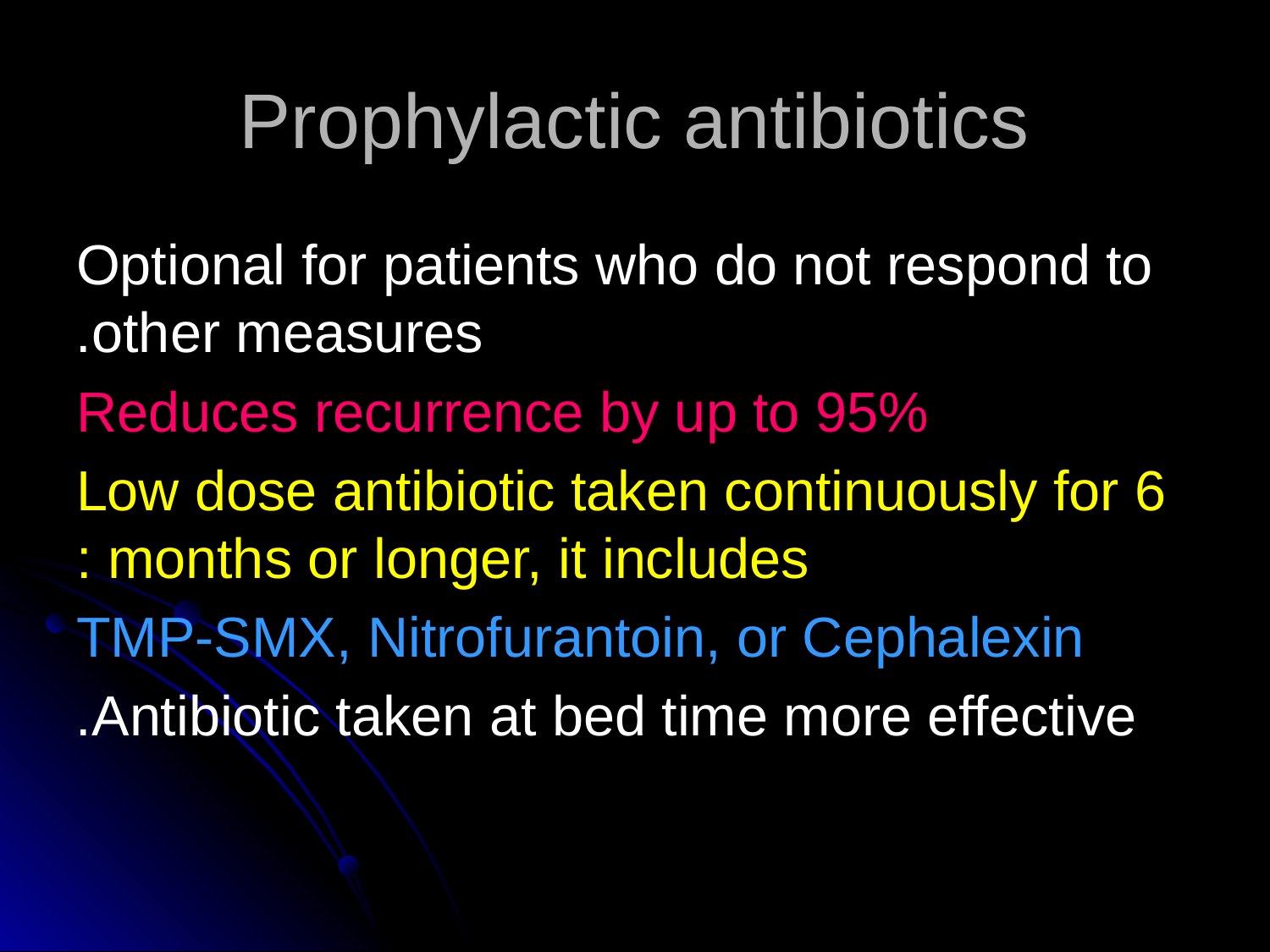

# Prophylactic antibiotics
Optional for patients who do not respond to other measures.
Reduces recurrence by up to 95%
Low dose antibiotic taken continuously for 6 months or longer, it includes :
TMP-SMX, Nitrofurantoin, or Cephalexin
Antibiotic taken at bed time more effective.